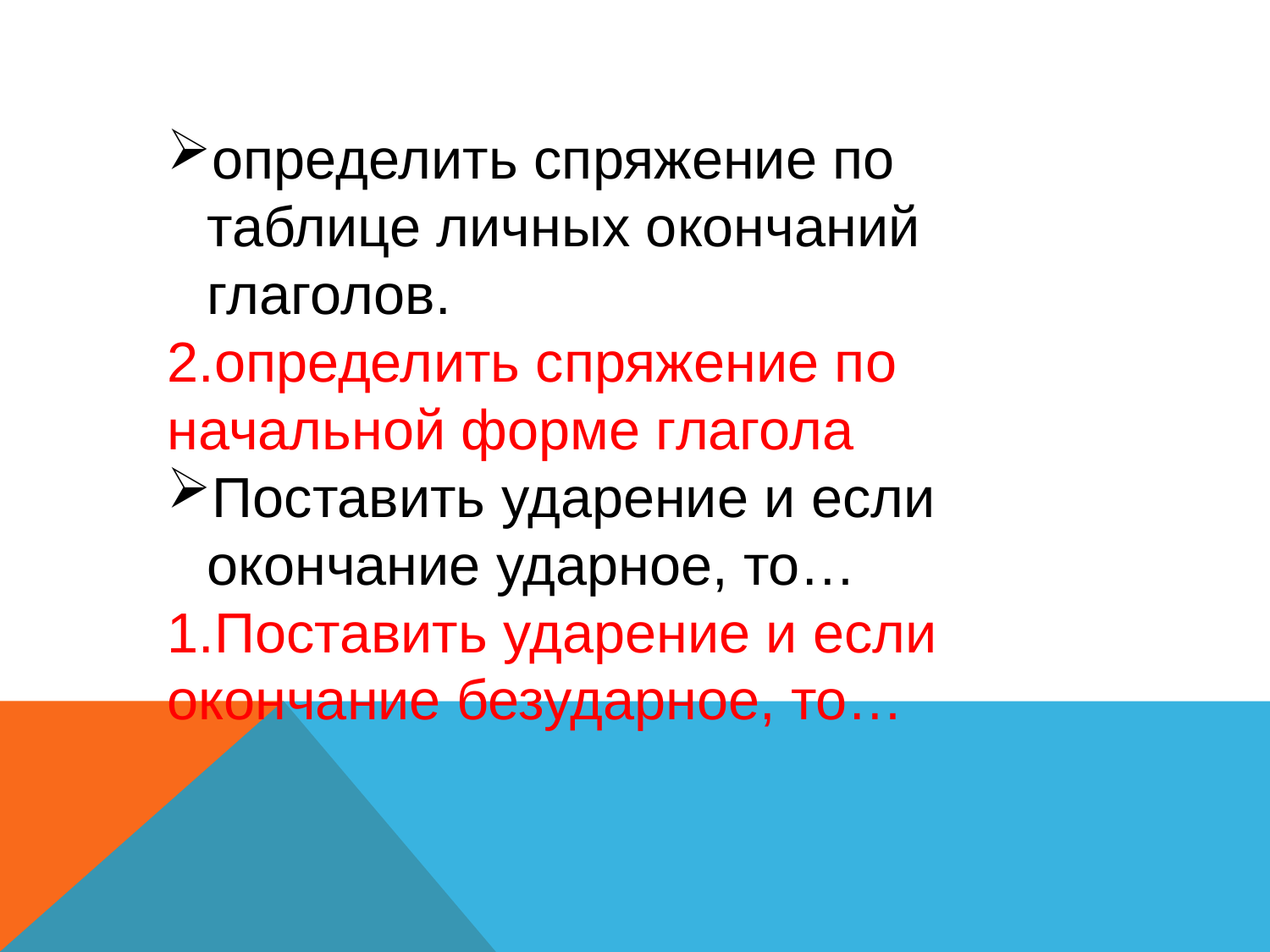

определить спряжение по таблице личных окончаний глаголов.
2.определить спряжение по начальной форме глагола
Поставить ударение и если окончание ударное, то…
1.Поставить ударение и если окончание безударное, то…